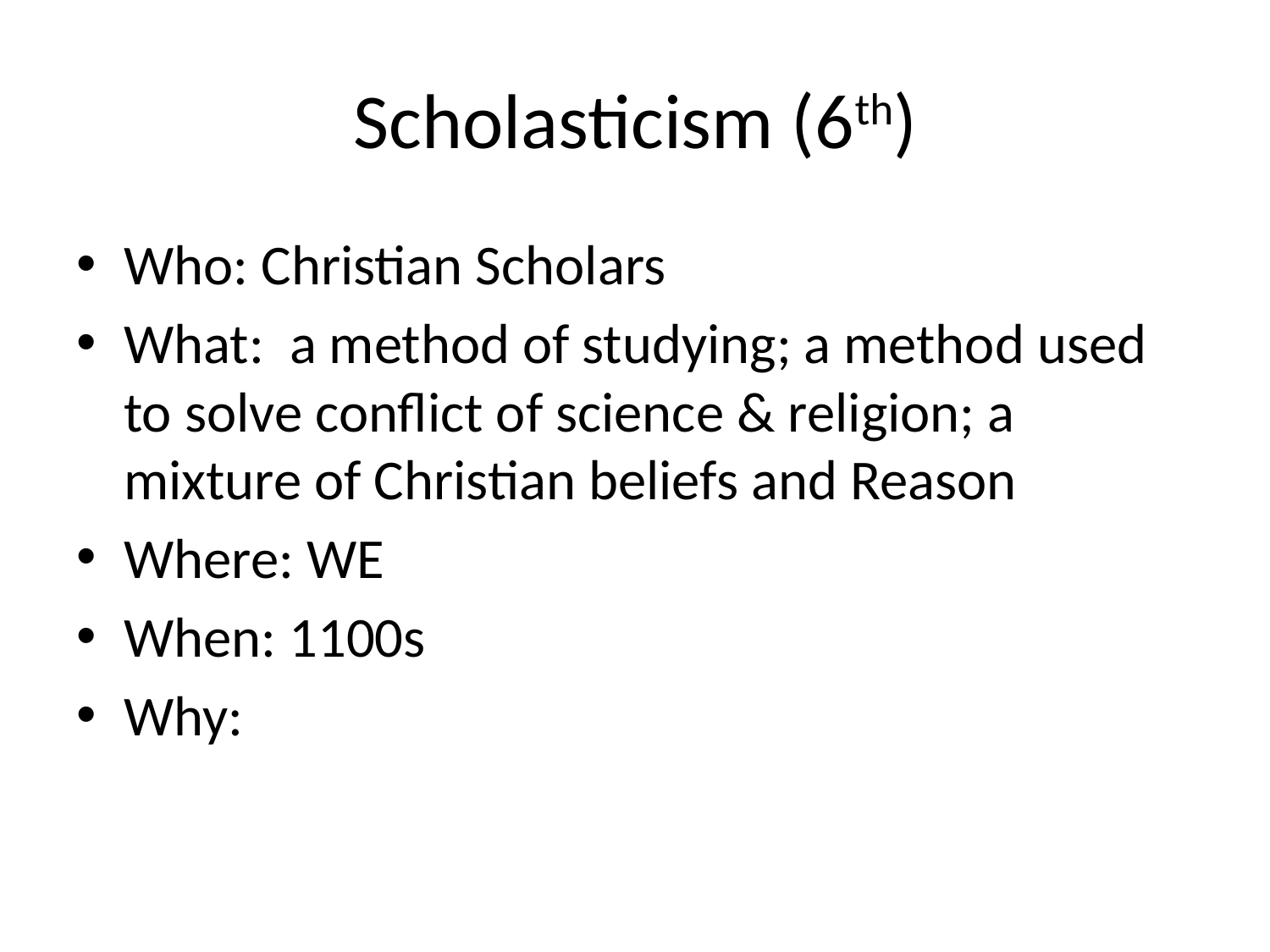

# Scholasticism (6th)
Who: Christian Scholars
What:  a method of studying; a method used to solve conflict of science & religion; a mixture of Christian beliefs and Reason
Where: WE
When: 1100s
Why: